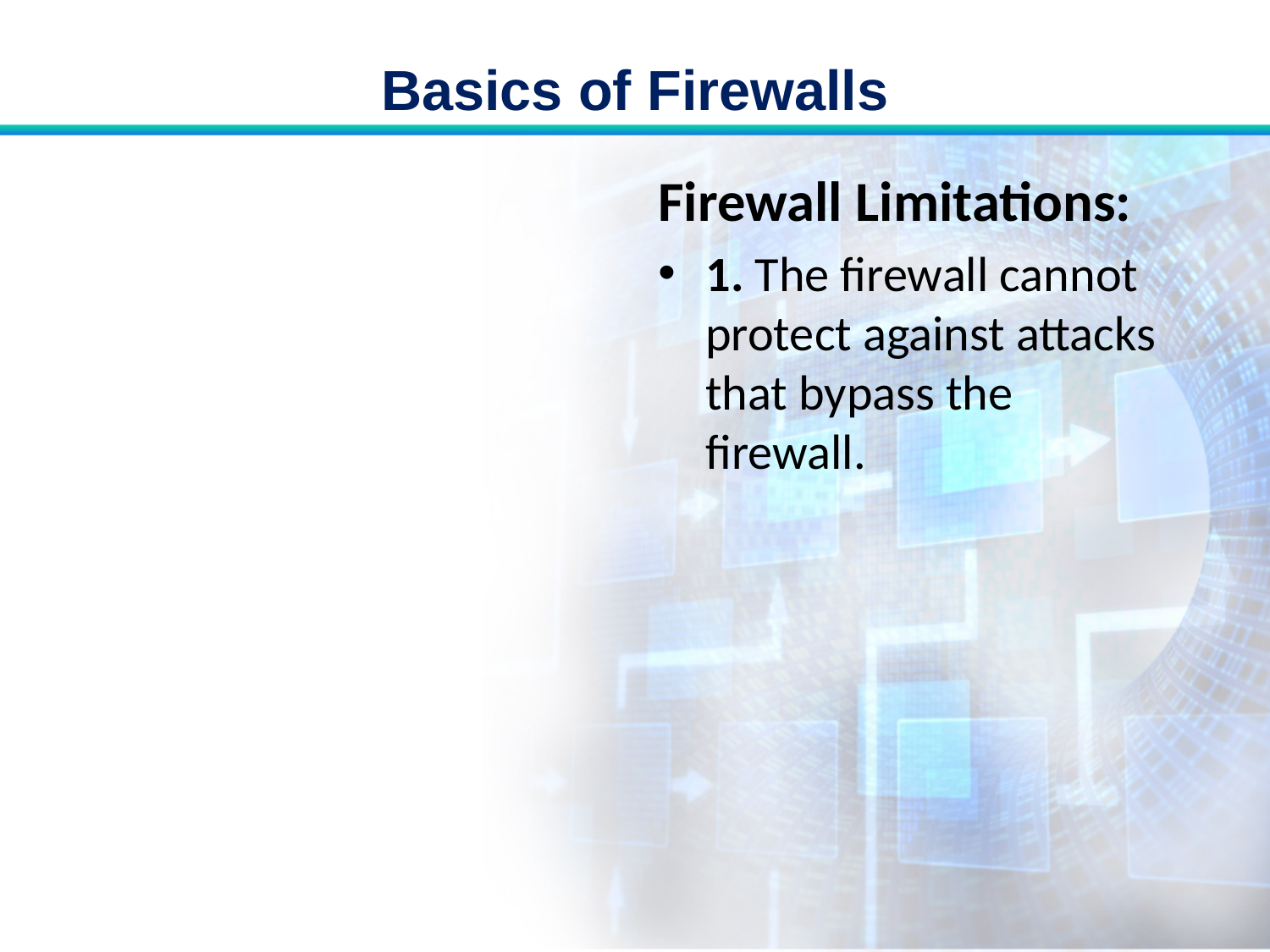

# Basics of Firewalls
Firewall Limitations:
1. The firewall cannot protect against attacks that bypass the firewall.